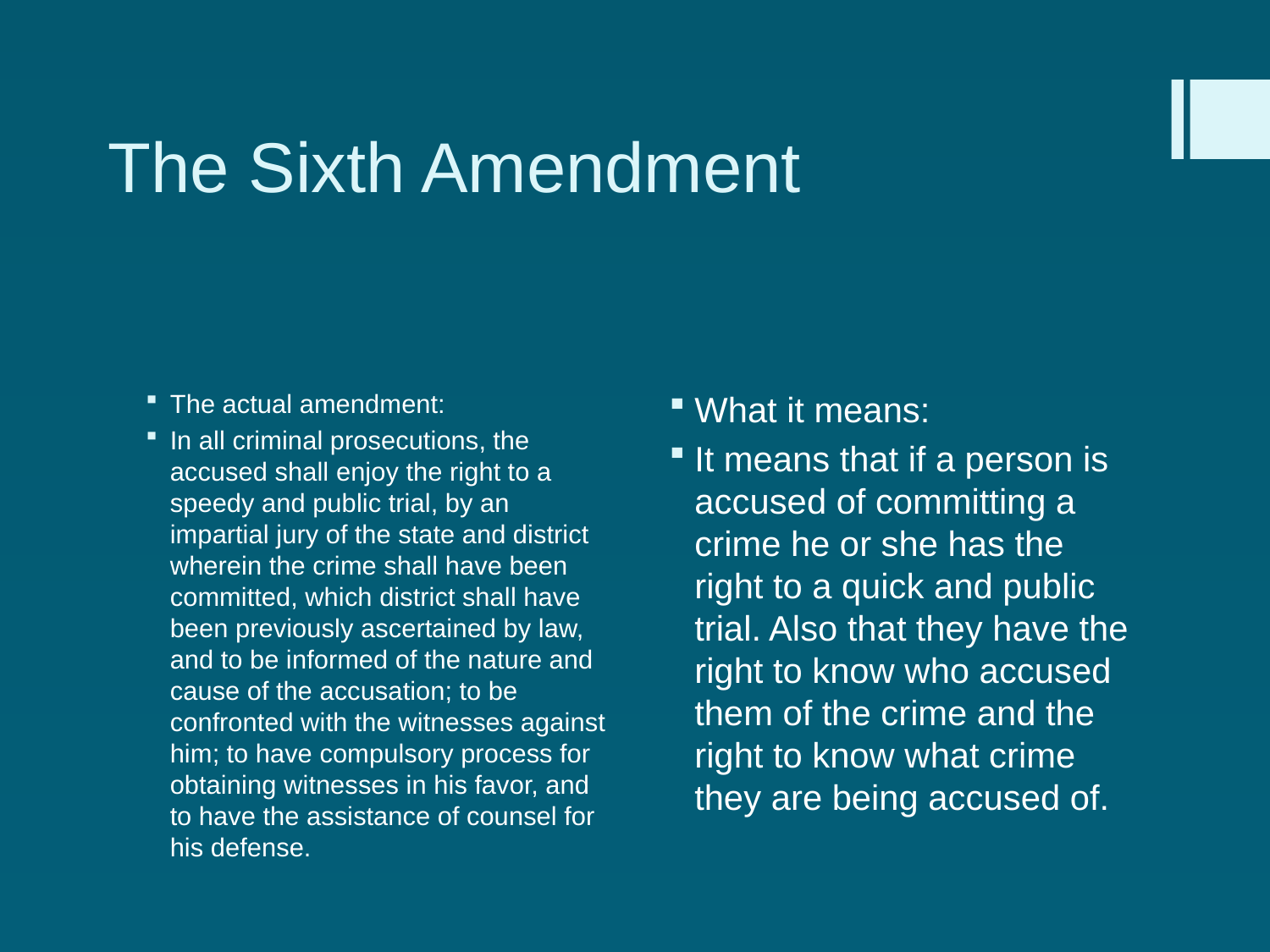

# The Sixth Amendment
The actual amendment:
In all criminal prosecutions, the accused shall enjoy the right to a speedy and public trial, by an impartial jury of the state and district wherein the crime shall have been committed, which district shall have been previously ascertained by law, and to be informed of the nature and cause of the accusation; to be confronted with the witnesses against him; to have compulsory process for obtaining witnesses in his favor, and to have the assistance of counsel for his defense.

What it means:
It means that if a person is accused of committing a crime he or she has the right to a quick and public trial. Also that they have the right to know who accused them of the crime and the right to know what crime they are being accused of.